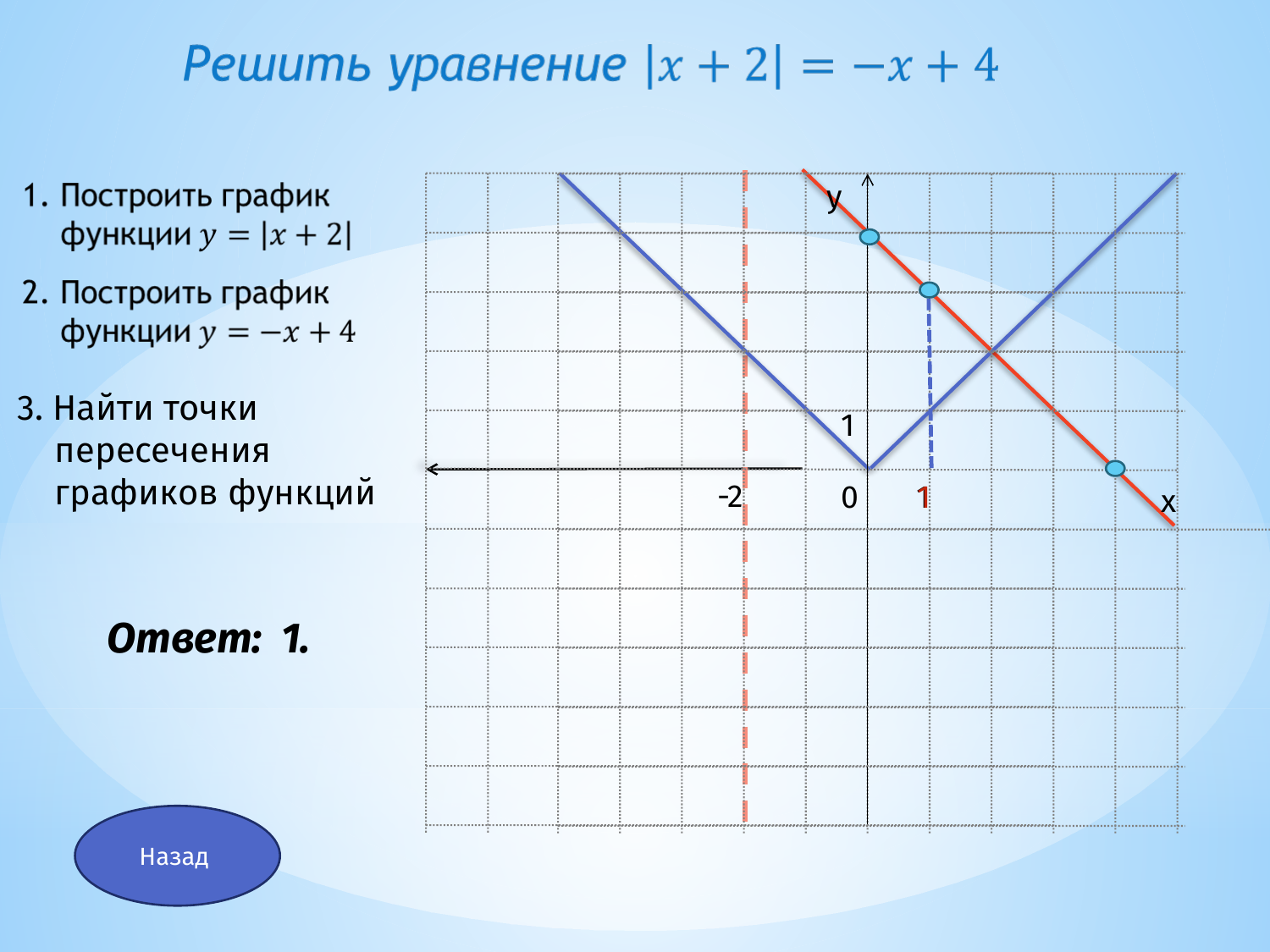

y

1
0
1
х

3. Найти точки пересечения графиков функций

-2
1

Ответ:  1.
Назад